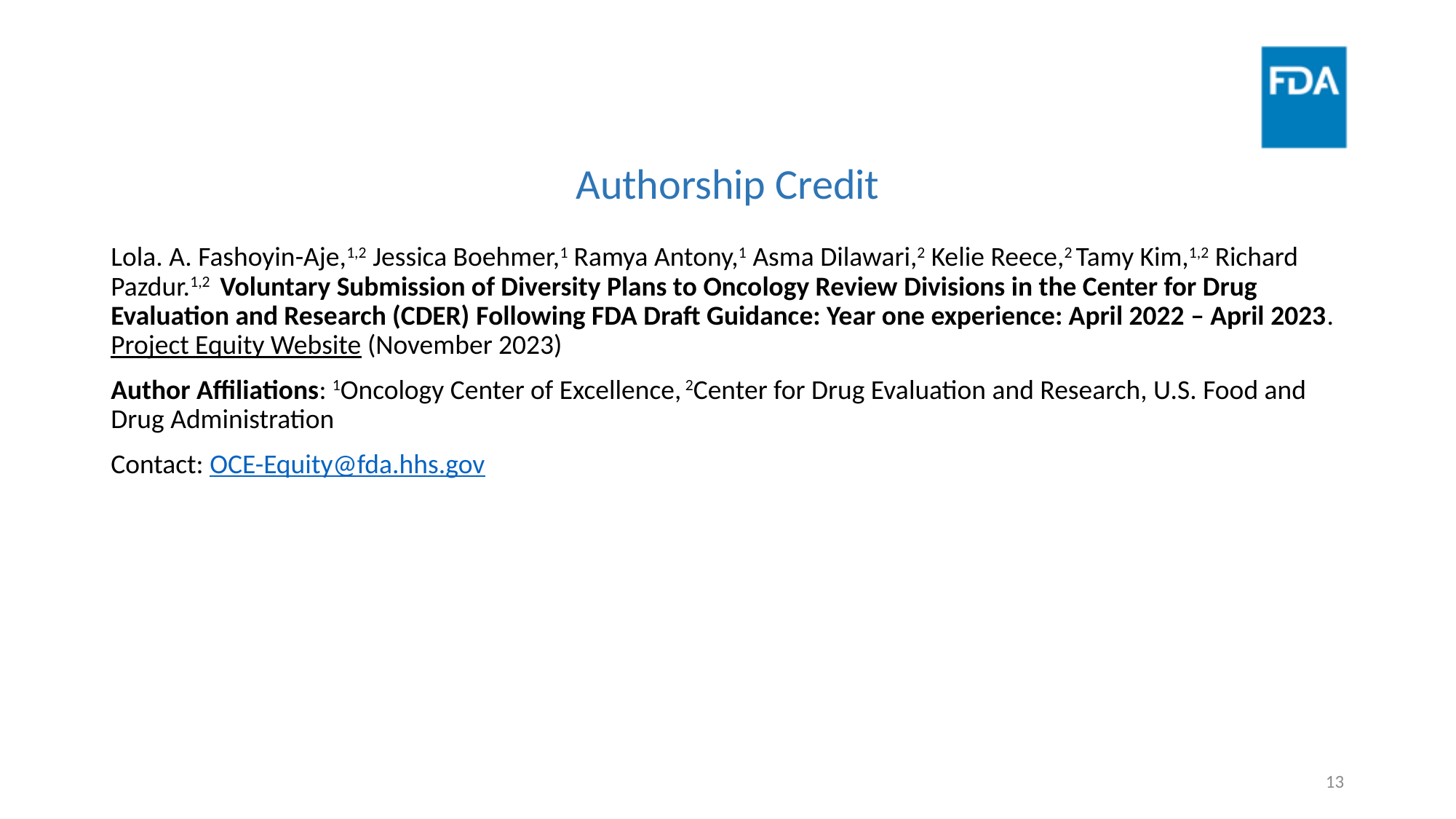

# Authorship Credit
Lola. A. Fashoyin-Aje,1,2 Jessica Boehmer,1 Ramya Antony,1 Asma Dilawari,2 Kelie Reece,2 Tamy Kim,1,2 Richard Pazdur.1,2  Voluntary Submission of Diversity Plans to Oncology Review Divisions in the Center for Drug Evaluation and Research (CDER) Following FDA Draft Guidance: Year one experience: April 2022 – April 2023. Project Equity Website (November 2023)
Author Affiliations: 1Oncology Center of Excellence, 2Center for Drug Evaluation and Research, U.S. Food and Drug Administration
Contact: OCE-Equity@fda.hhs.gov

13